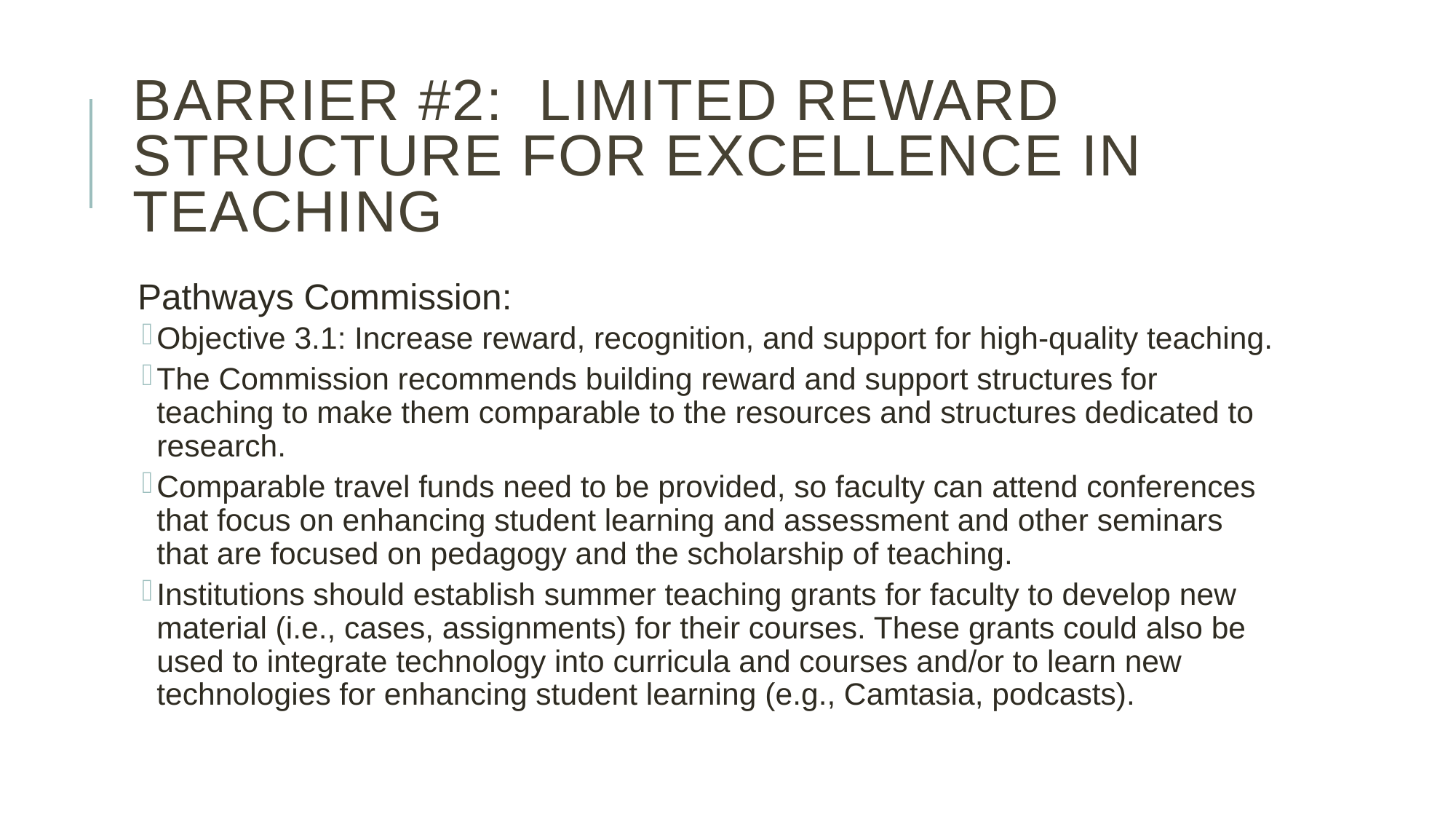

# Barrier #2:  Limited reward structure for excellence in teaching
Pathways Commission:
Objective 3.1: Increase reward, recognition, and support for high-quality teaching.
The Commission recommends building reward and support structures for teaching to make them comparable to the resources and structures dedicated to research.
Comparable travel funds need to be provided, so faculty can attend conferences that focus on enhancing student learning and assessment and other seminars that are focused on pedagogy and the scholarship of teaching.
Institutions should establish summer teaching grants for faculty to develop new material (i.e., cases, assignments) for their courses. These grants could also be used to integrate technology into curricula and courses and/or to learn new technologies for enhancing student learning (e.g., Camtasia, podcasts).